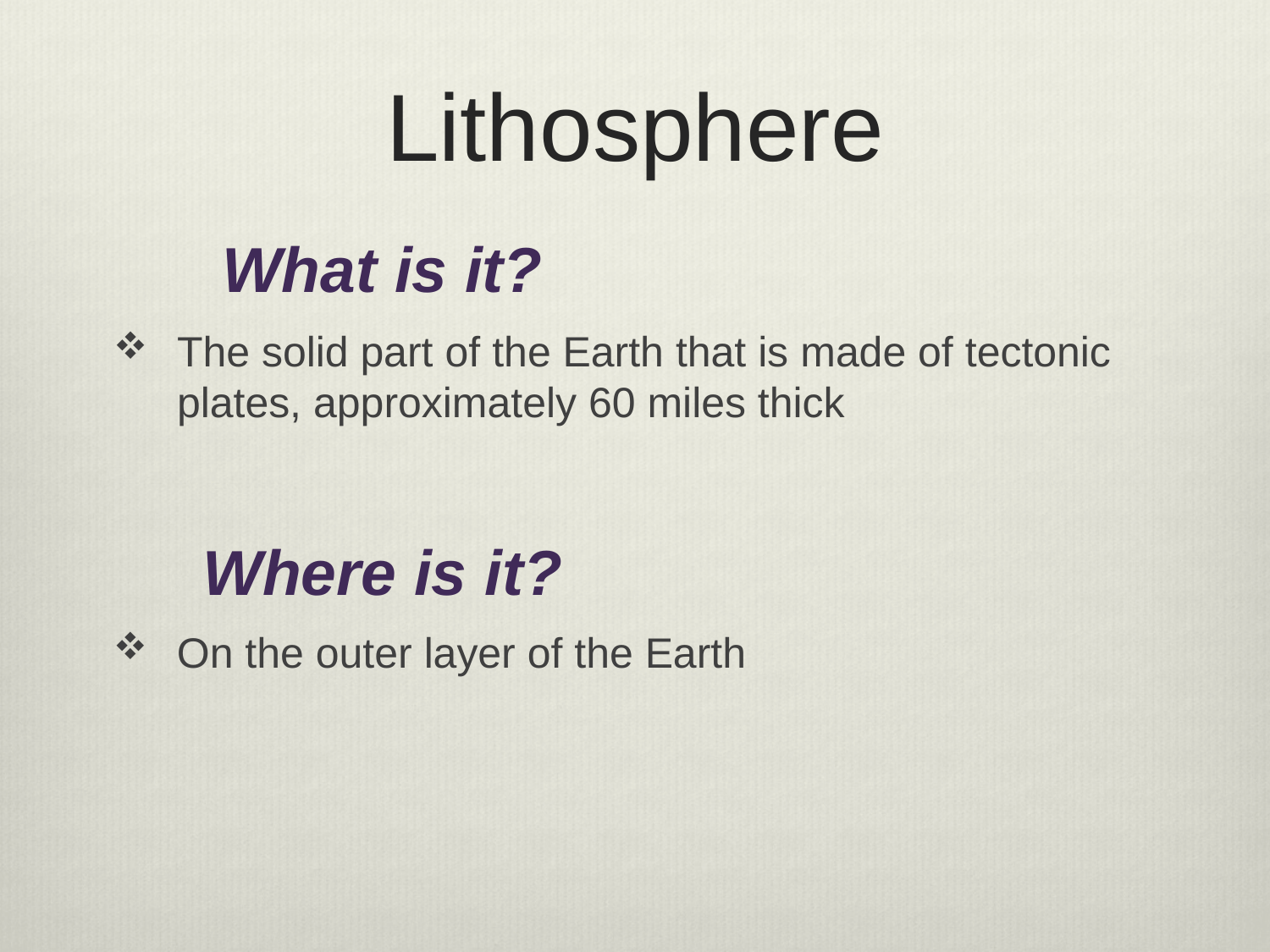

# Lithosphere
What is it?
The solid part of the Earth that is made of tectonic plates, approximately 60 miles thick
Where is it?
On the outer layer of the Earth